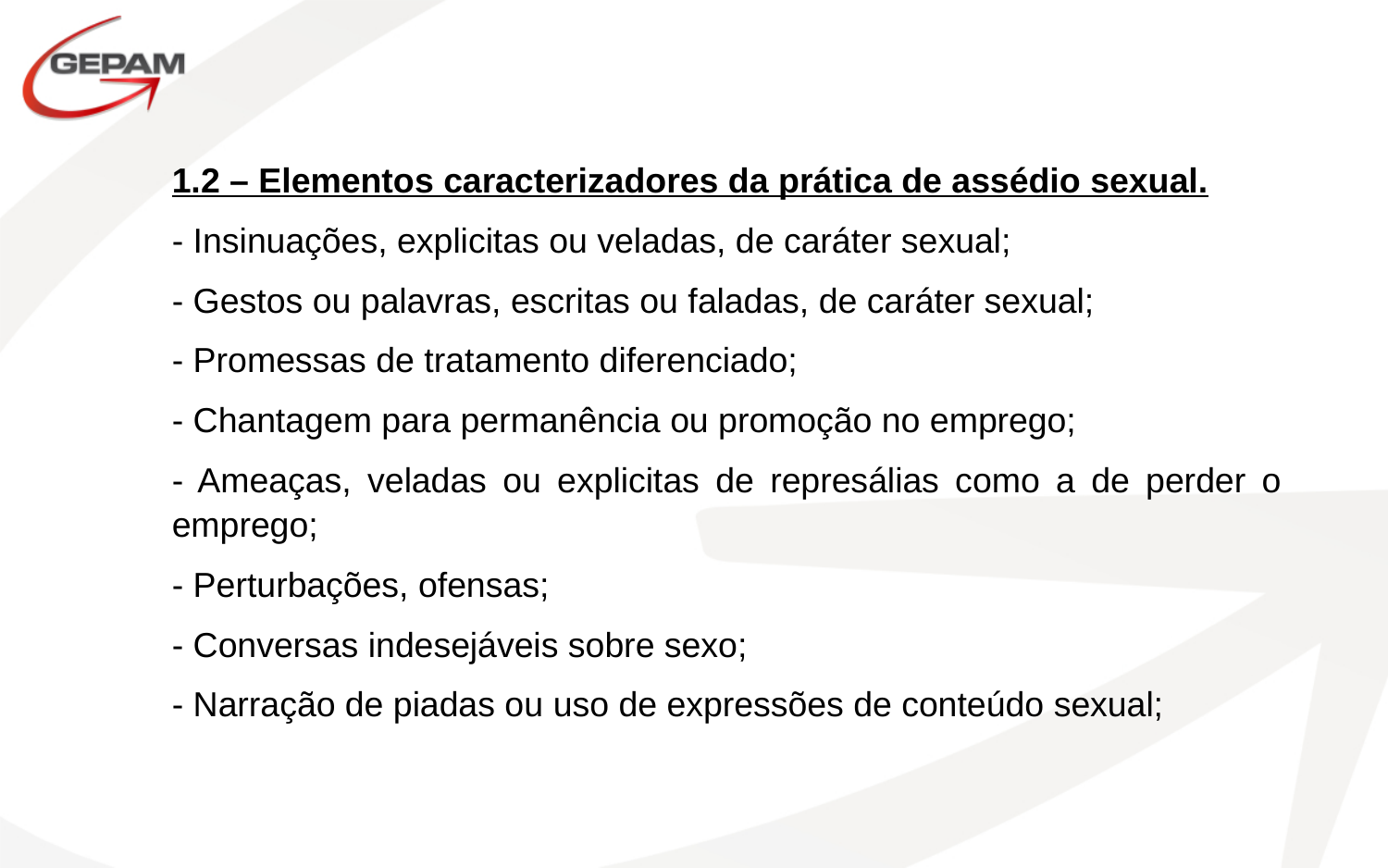

1.2 – Elementos caracterizadores da prática de assédio sexual.
- Insinuações, explicitas ou veladas, de caráter sexual;
- Gestos ou palavras, escritas ou faladas, de caráter sexual;
- Promessas de tratamento diferenciado;
- Chantagem para permanência ou promoção no emprego;
- Ameaças, veladas ou explicitas de represálias como a de perder o emprego;
- Perturbações, ofensas;
- Conversas indesejáveis sobre sexo;
- Narração de piadas ou uso de expressões de conteúdo sexual;